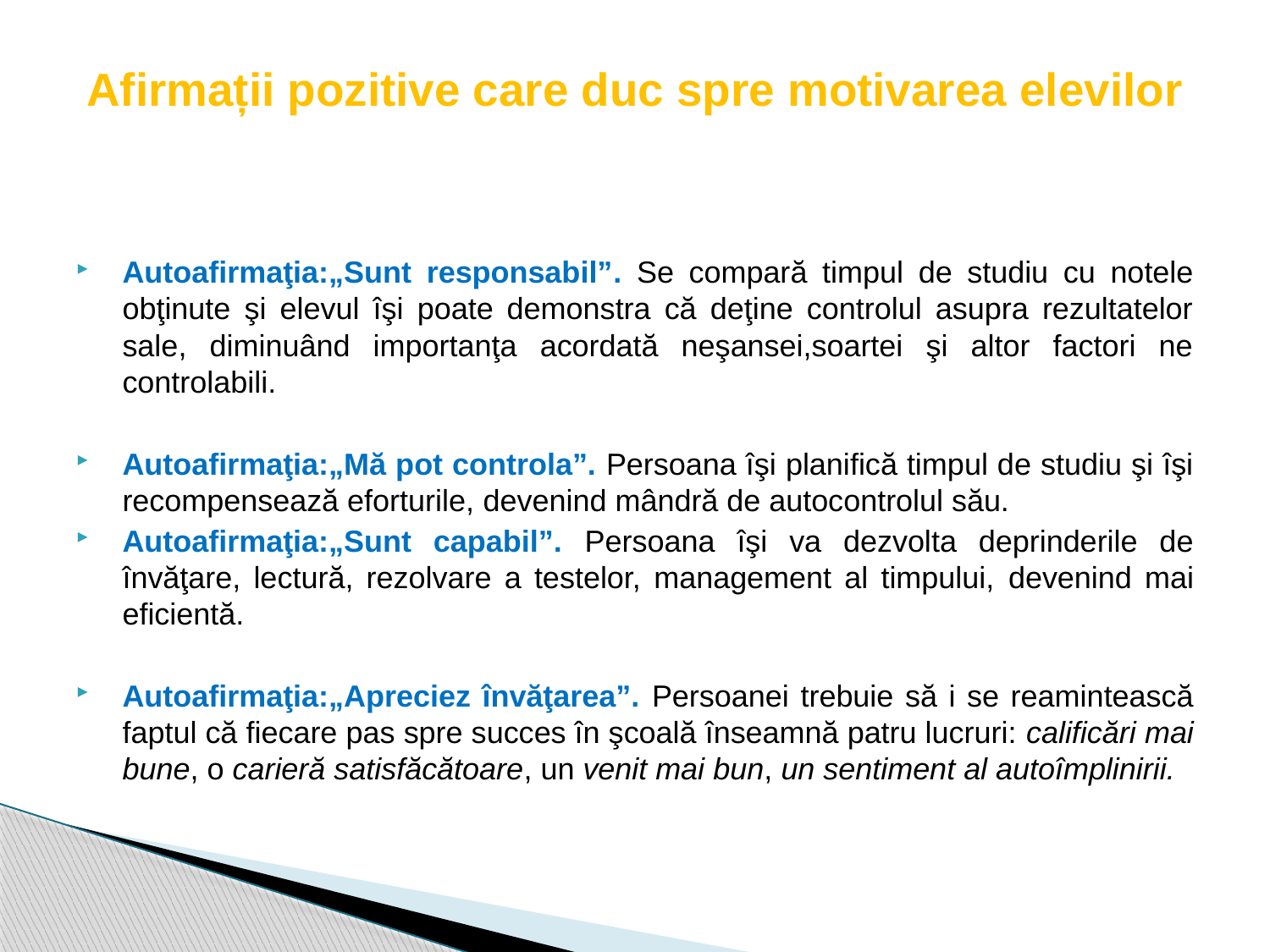

# Afirmații pozitive care duc spre motivarea elevilor

Autoafirmaţia:„Sunt responsabil”. Se compară timpul de studiu cu notele obţinute şi elevul îşi poate demonstra că deţine controlul asupra rezultatelor sale, diminuând importanţa acordată neşansei,soartei şi altor factori ne controlabili.

Autoafirmaţia:„Mă pot controla”. Persoana îşi planifică timpul de studiu şi îşi recompensează eforturile, devenind mândră de autocontrolul său.
Autoafirmaţia:„Sunt capabil”. Persoana îşi va dezvolta deprinderile de învăţare, lectură, rezolvare a testelor, management al timpului, devenind mai eficientă.

Autoafirmaţia:„Apreciez învăţarea”. Persoanei trebuie să i se reamintească faptul că fiecare pas spre succes în şcoală înseamnă patru lucruri: calificări mai bune, o carieră satisfăcătoare, un venit mai bun, un sentiment al autoîmplinirii.